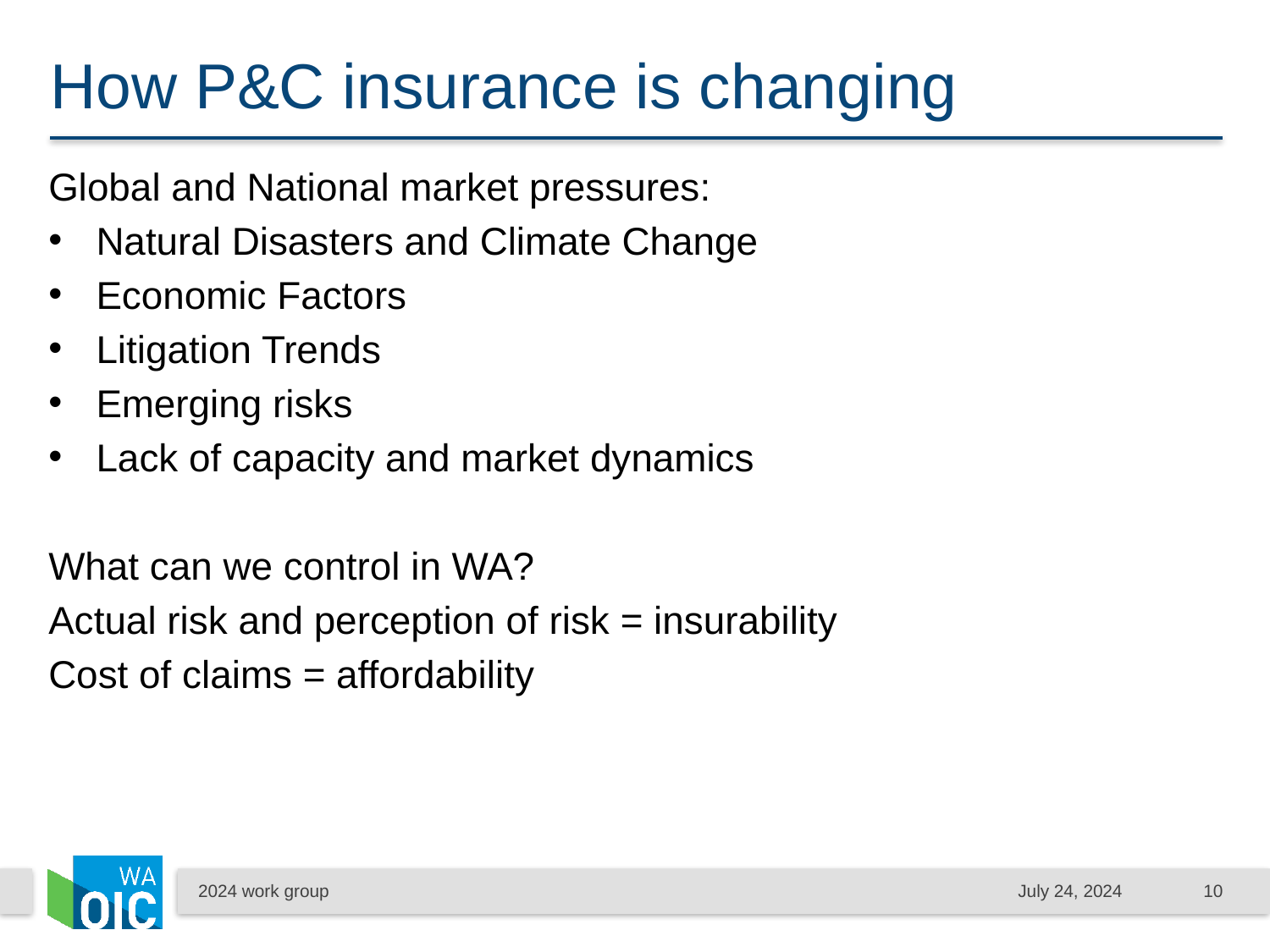

# How P&C insurance is changing
Global and National market pressures:
Natural Disasters and Climate Change
Economic Factors
Litigation Trends
Emerging risks
Lack of capacity and market dynamics

What can we control in WA?
Actual risk and perception of risk = insurability
Cost of claims = affordability

2024 work group
July 24, 2024
10